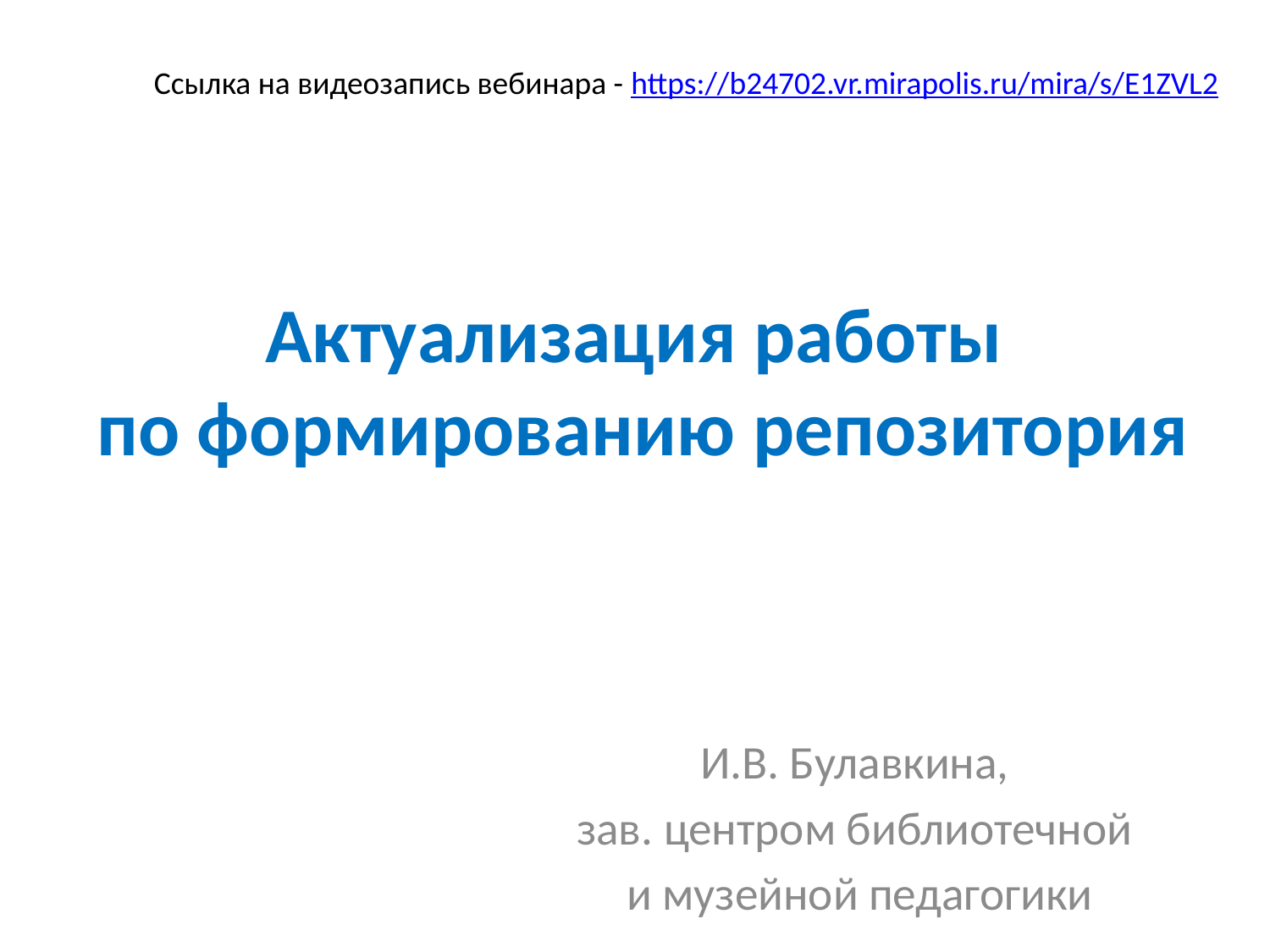

Ссылка на видеозапись вебинара - https://b24702.vr.mirapolis.ru/mira/s/E1ZVL2
# Актуализация работы по формированию репозитория
И.В. Булавкина,
зав. центром библиотечной
и музейной педагогики